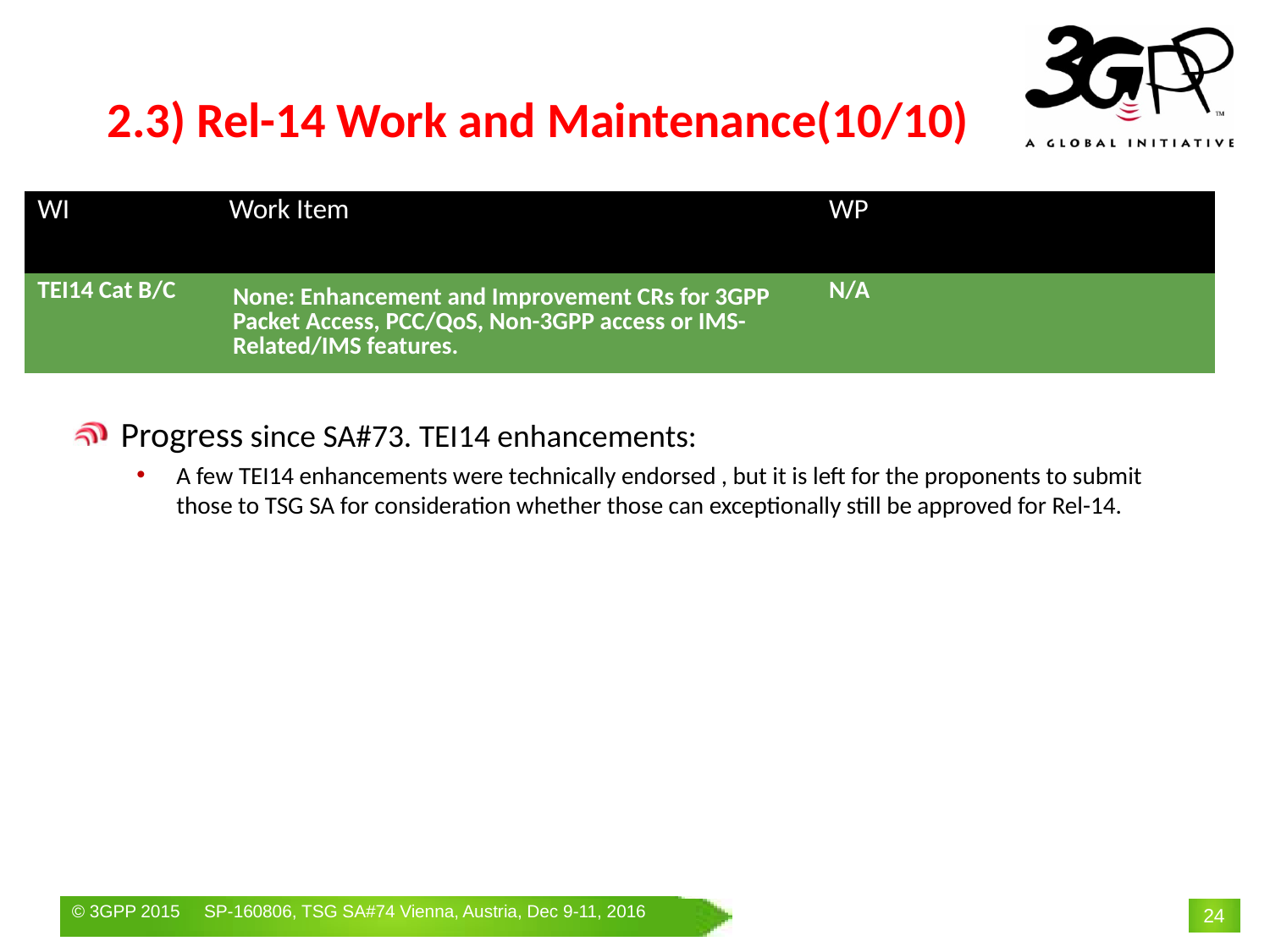

# 2.3) Rel-14 Work and Maintenance(10/10)
| WI | Work Item | WP |  |  |
| --- | --- | --- | --- | --- |
| TEI14 Cat B/C | None: Enhancement and Improvement CRs for 3GPP Packet Access, PCC/QoS, Non-3GPP access or IMS-Related/IMS features. | N/A |  |  |
Progress since SA#73. TEI14 enhancements:
A few TEI14 enhancements were technically endorsed , but it is left for the proponents to submit those to TSG SA for consideration whether those can exceptionally still be approved for Rel-14.